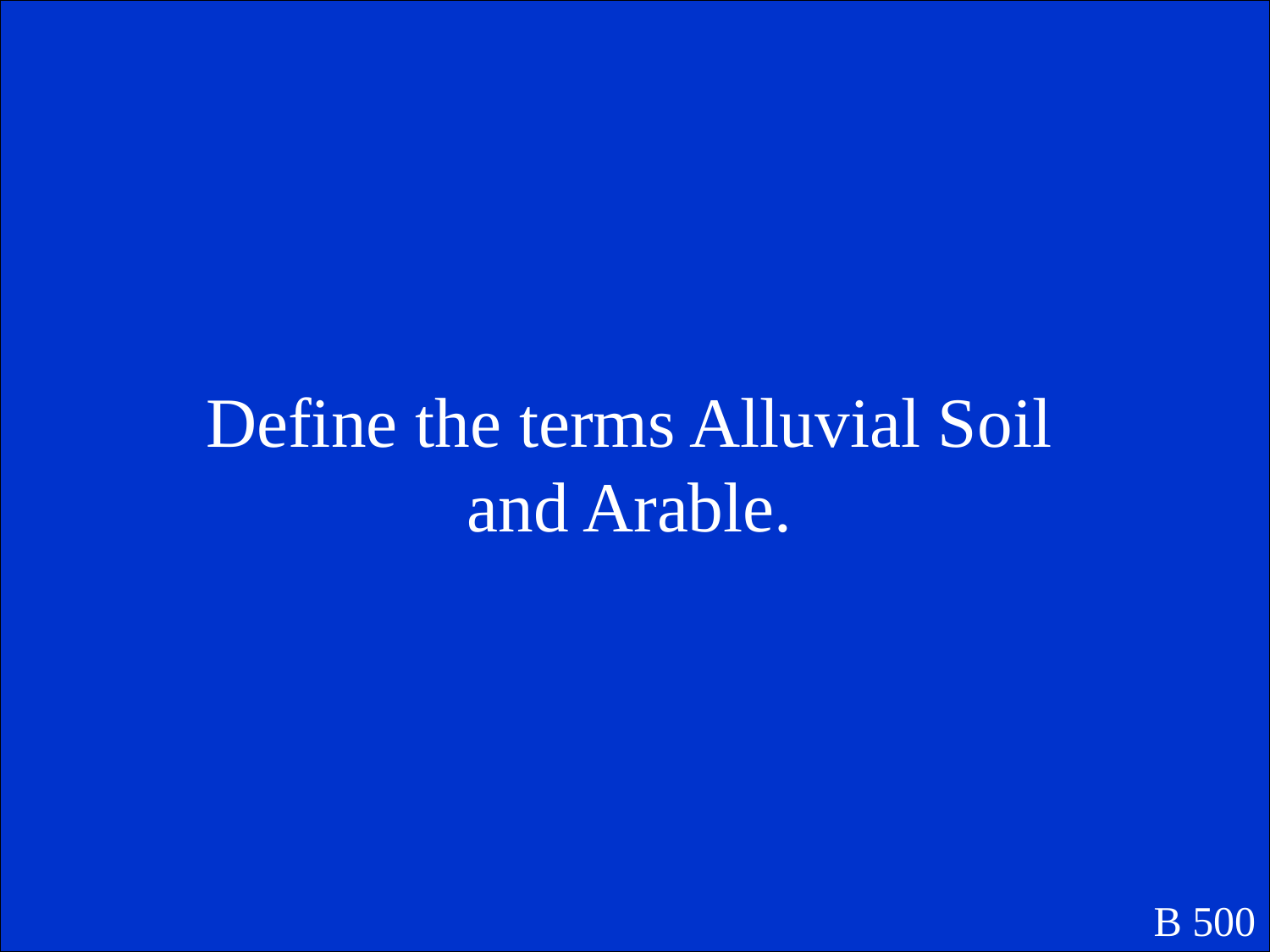

Define the terms Alluvial Soil and Arable.
B 500